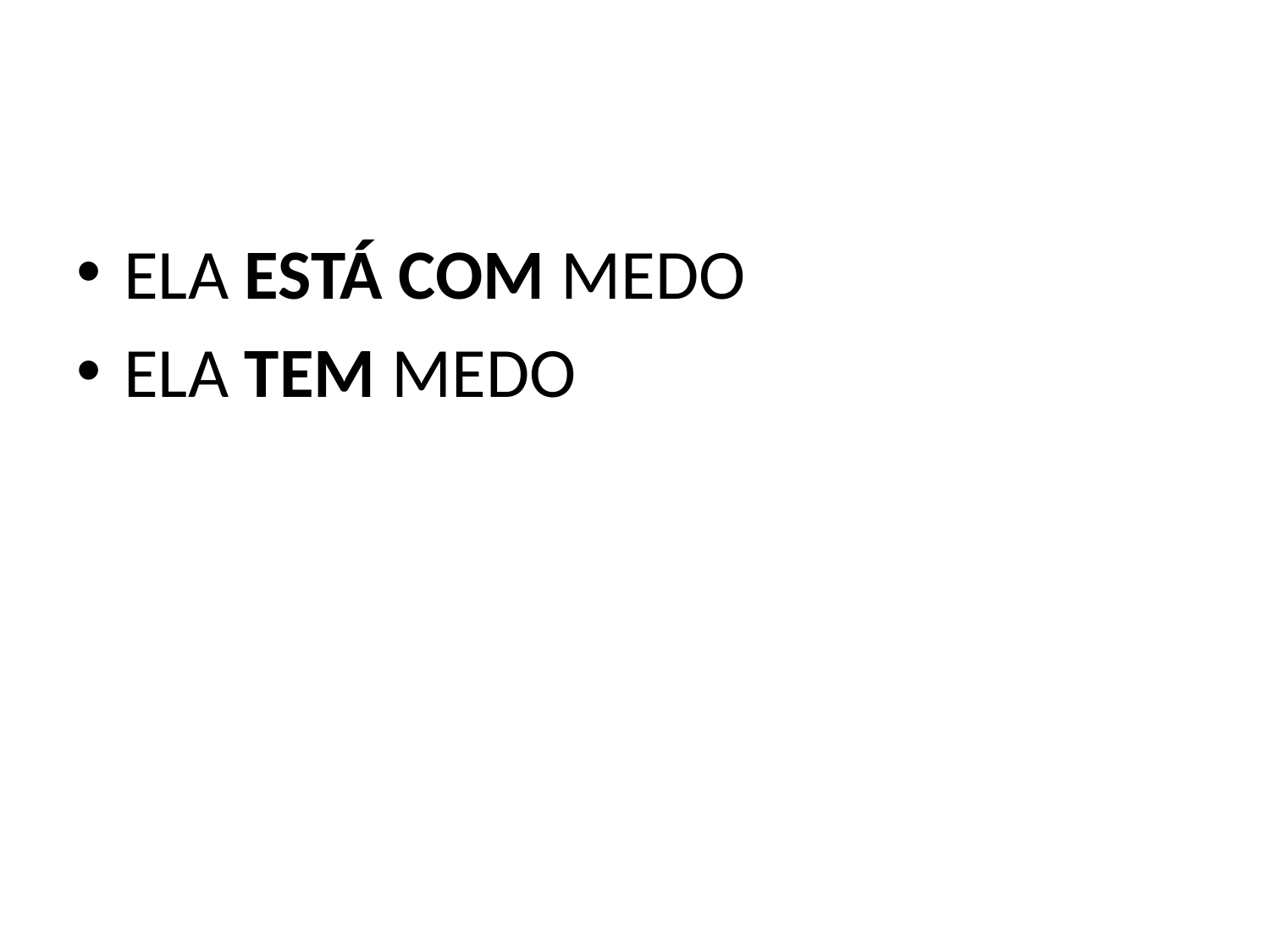

#
ELA ESTÁ COM MEDO
ELA TEM MEDO